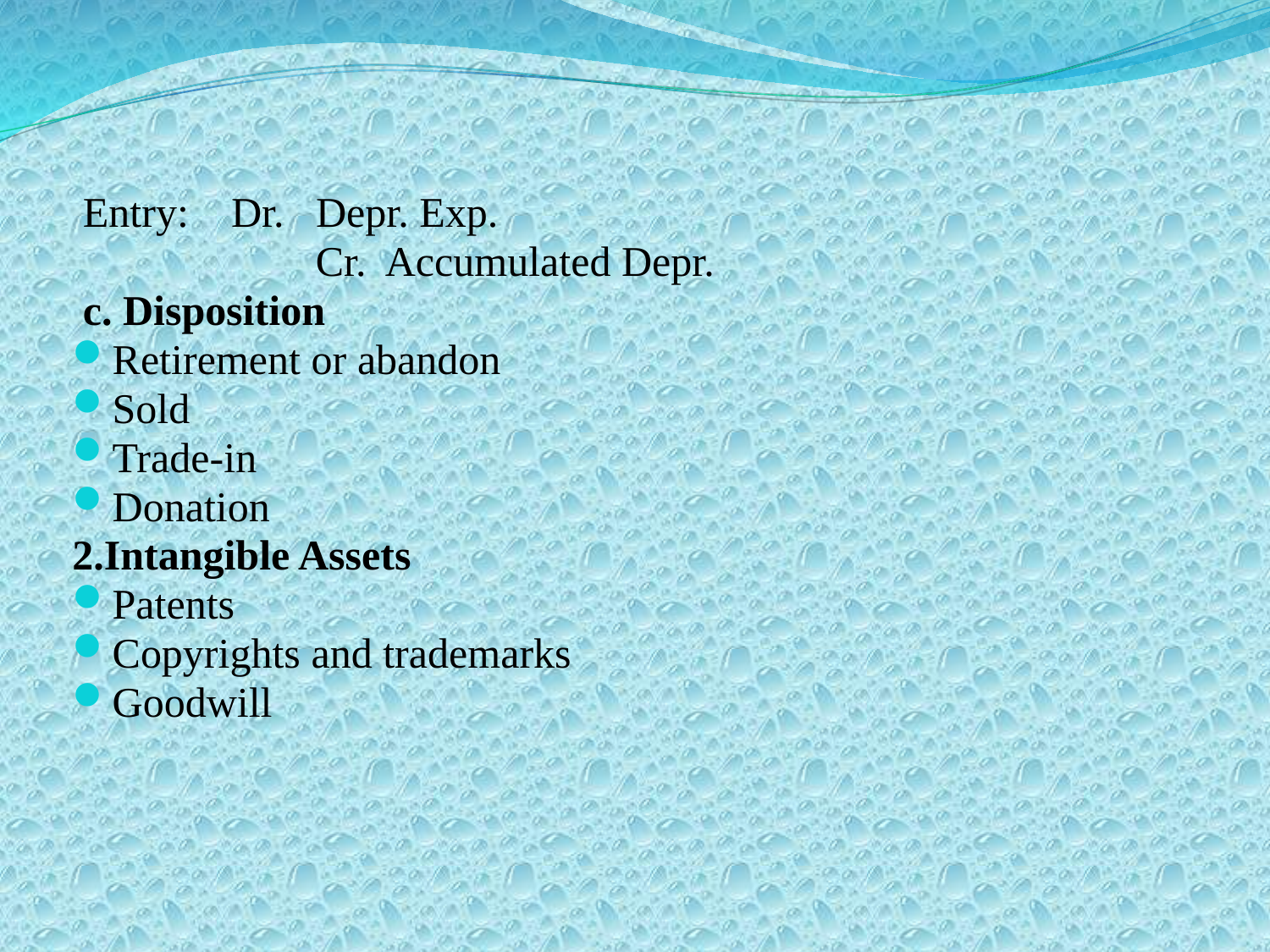

Entry:    Dr.   Depr. Exp.
                       Cr.  Accumulated Depr.
 c. Disposition
Retirement or abandon
Sold
Trade-in
Donation
2.Intangible Assets
Patents
Copyrights and trademarks
Goodwill